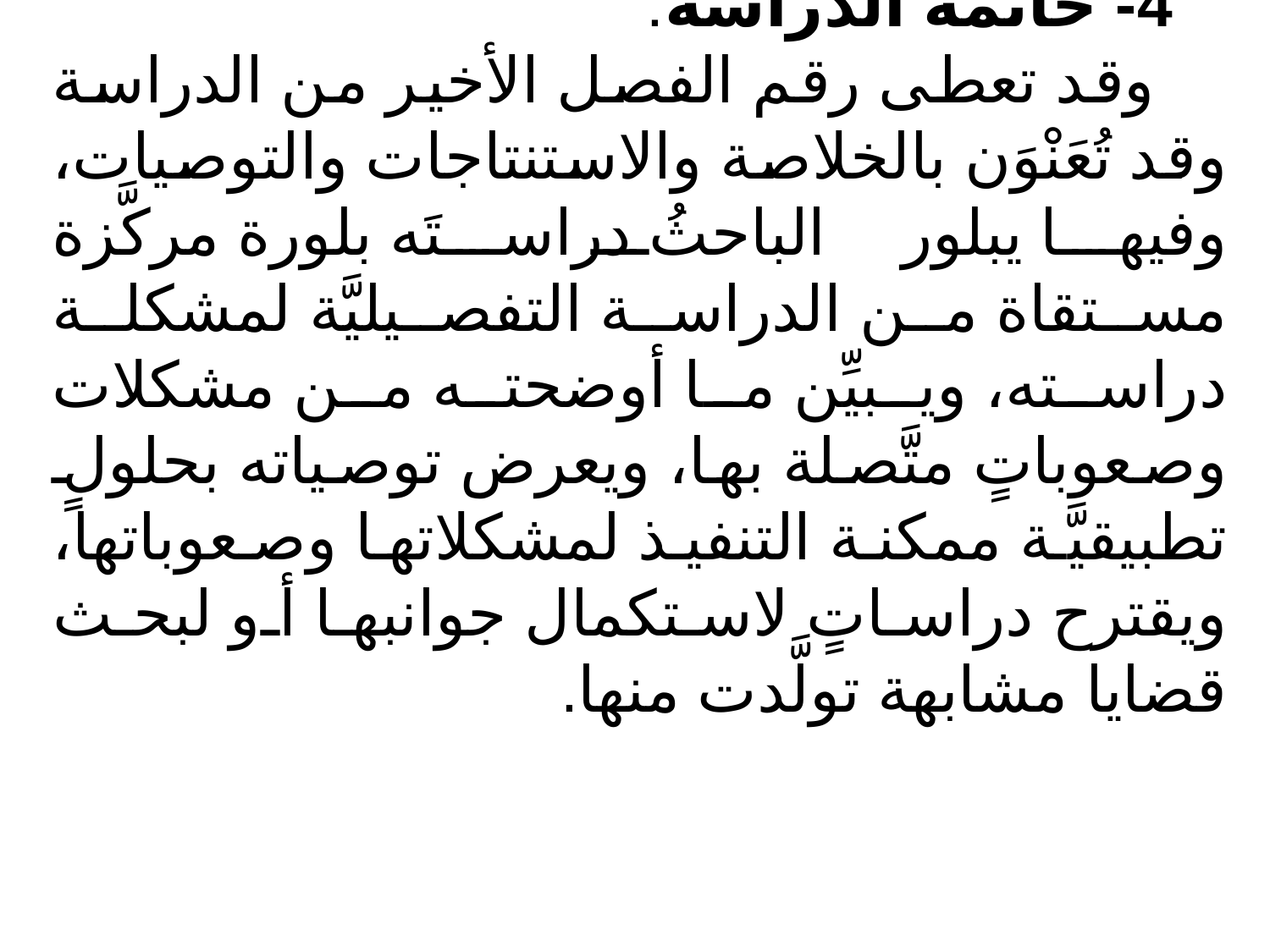

4- خاتمة الدراسة:
 وقد تعطى رقم الفصل الأخير من الدراسة وقد تُعَنْوَن بالخلاصة والاستنتاجات والتوصيات، وفيها يبلور الباحثُ دراستَه بلورة مركَّزة مستقاة من الدراسة التفصيليَّة لمشكلة دراسته، ويبيِّن ما أوضحته من مشكلات وصعوباتٍ متَّصلة بها، ويعرض توصياته بحلولٍ تطبيقيَّة ممكنة التنفيذ لمشكلاتها وصعوباتها، ويقترح دراساتٍ لاستكمال جوانبها أو لبحث قضايا مشابهة تولَّدت منها.